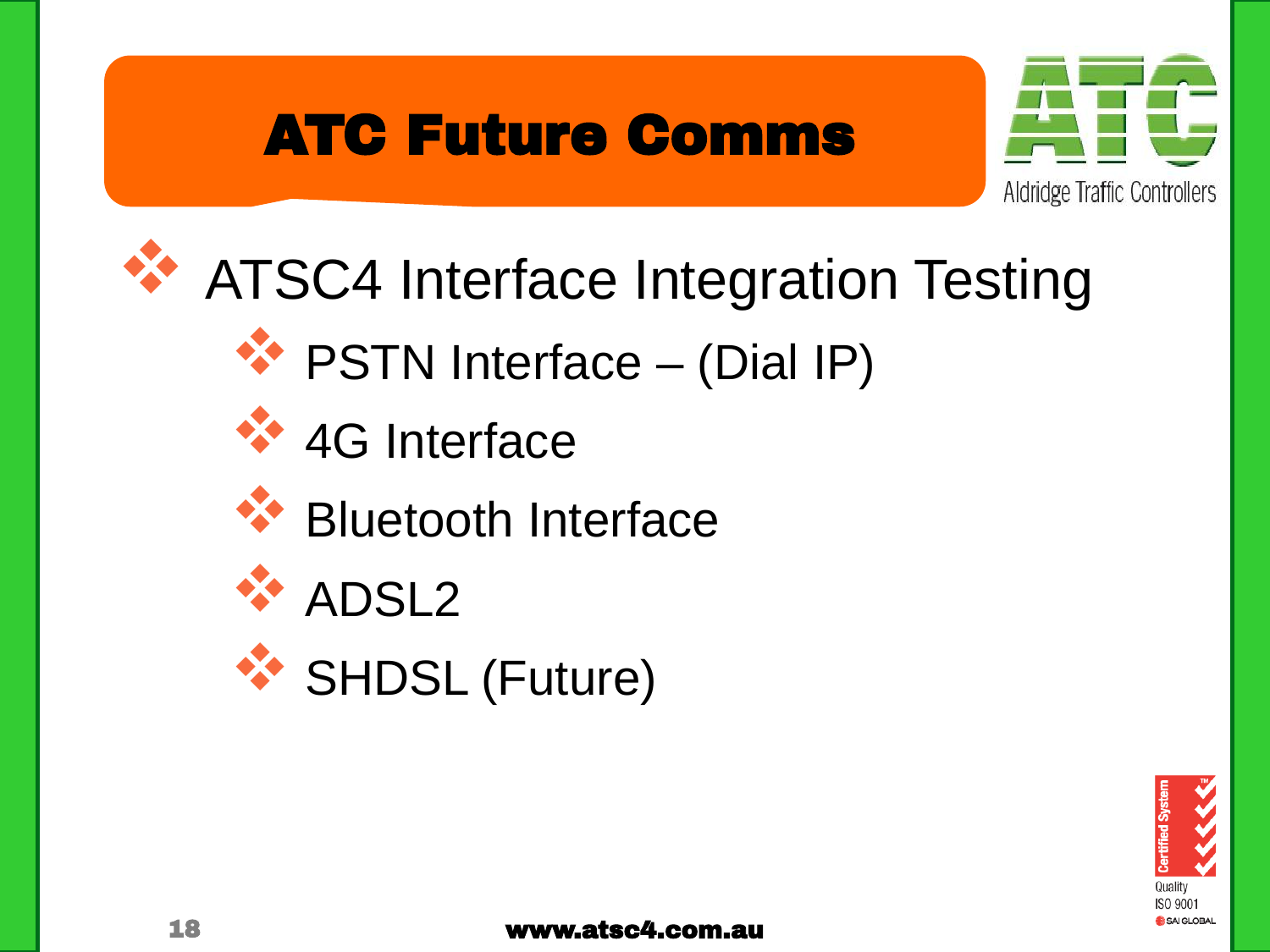

# ATC Future Comms
ATSC4 Interface Integration Testing
PSTN Interface – (Dial IP)
4G Interface
Bluetooth Interface
ADSL2
SHDSL (Future)

www.atsc4.com.au
18